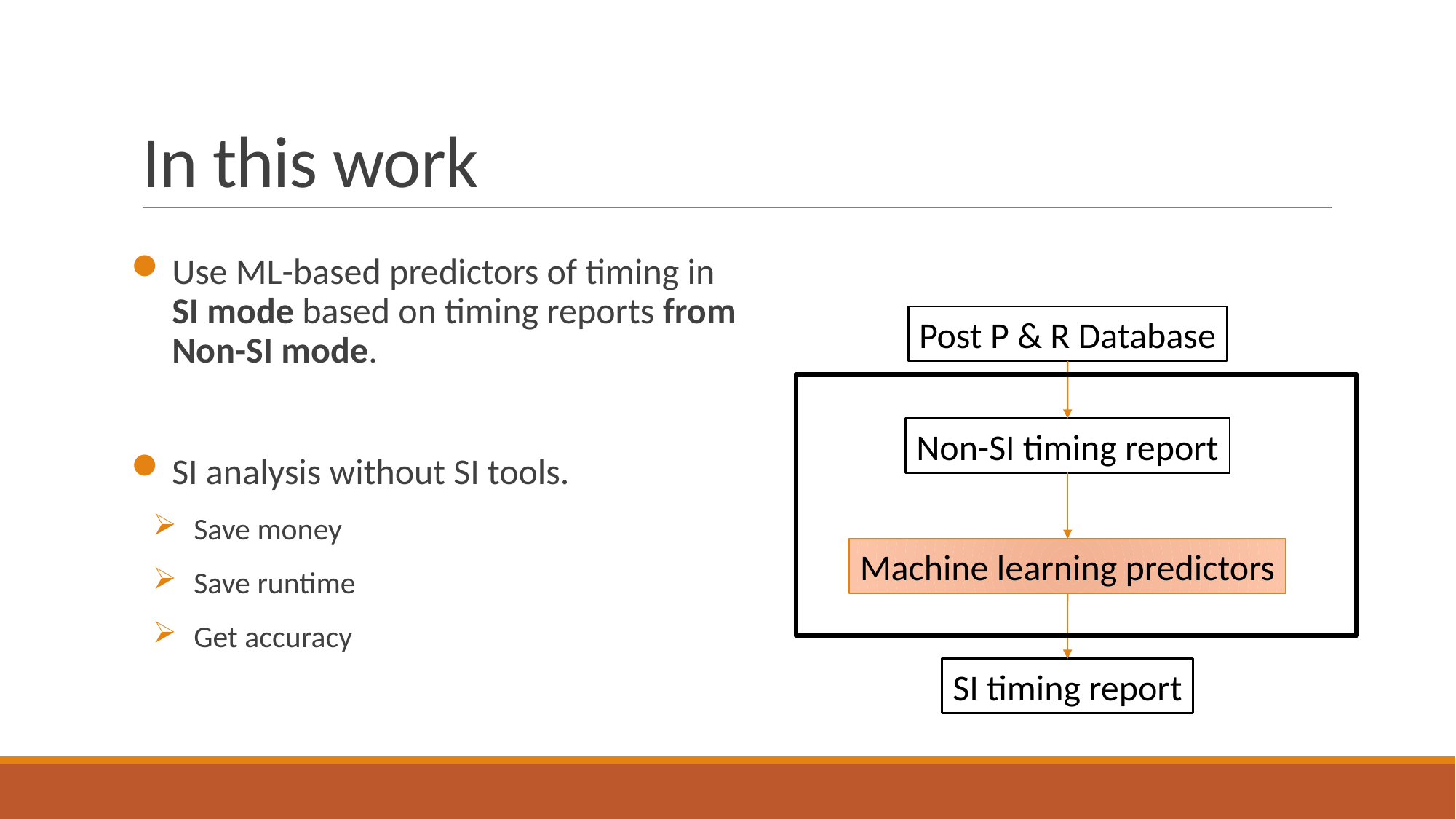

# In this work
Use ML-based predictors of timing in SI mode based on timing reports from Non-SI mode.

SI analysis without SI tools.
Save money
Save runtime
Get accuracy

Post P & R Database

Non-SI timing report
Machine learning predictors
SI timing report